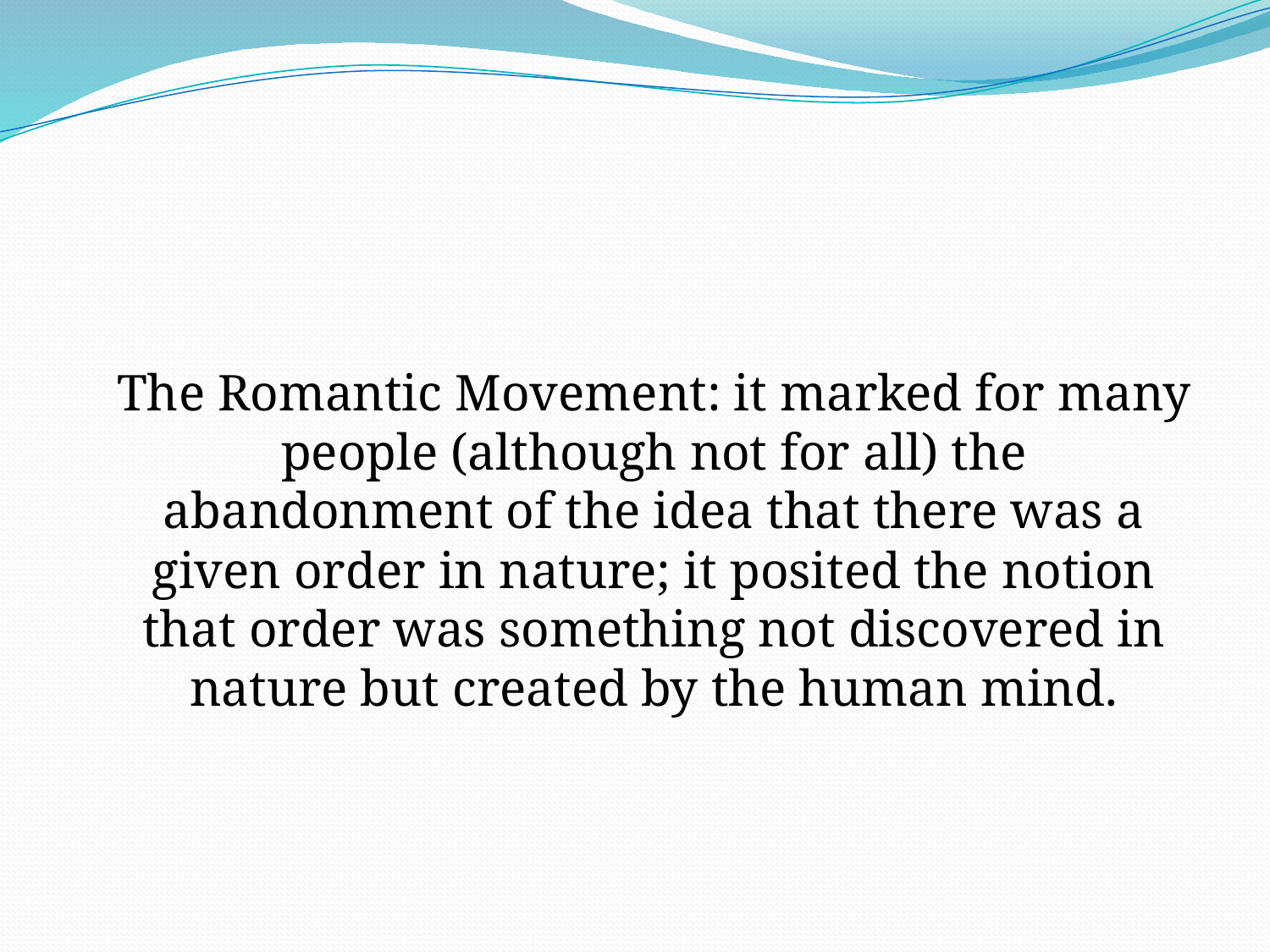

The Romantic Movement: it marked for many people (although not for all) the abandonment of the idea that there was a given order in nature; it posited the notion that order was something not discovered in nature but created by the human mind.